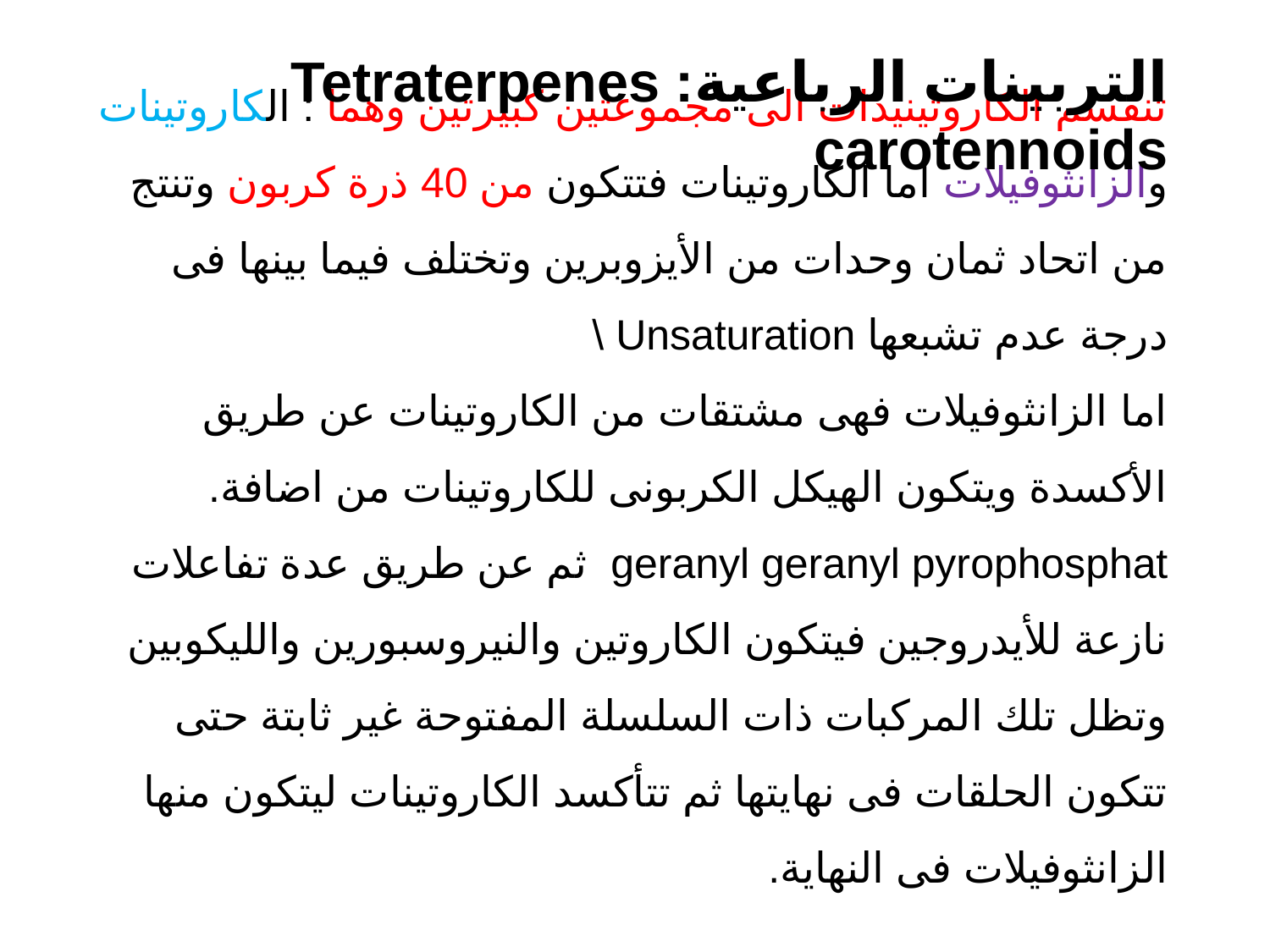

التربينات الرباعية: Tetraterpenes carotennoids
تنقسم الكاروتينيدات الى مجموعتين كبيرتين وهما : الكاروتينات والزانثوفيلات اما الكاروتينات فتتكون من 40 ذرة كربون وتنتج من اتحاد ثمان وحدات من الأيزوبرين وتختلف فيما بينها فى درجة عدم تشبعها Unsaturation \
اما الزانثوفيلات فهى مشتقات من الكاروتينات عن طريق الأكسدة ويتكون الهيكل الكربونى للكاروتينات من اضافة. geranyl geranyl pyrophosphat  ثم عن طريق عدة تفاعلات نازعة للأيدروجين فيتكون الكاروتين والنيروسبورين والليكوبين وتظل تلك المركبات ذات السلسلة المفتوحة غير ثابتة حتى تتكون الحلقات فى نهايتها ثم تتأكسد الكاروتينات ليتكون منها الزانثوفيلات فى النهاية.